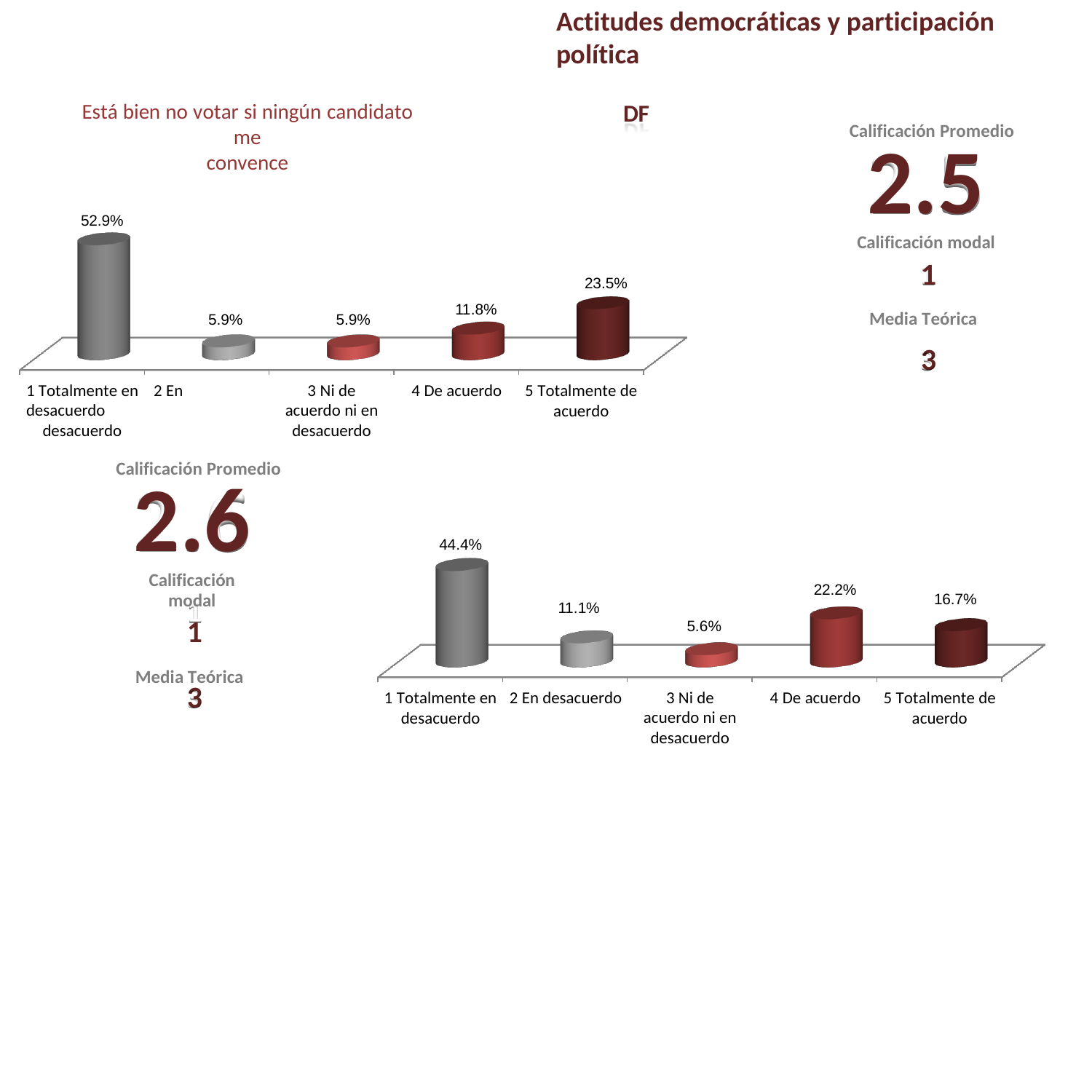

Actitudes democráticas y participación política
DF
Está bien no votar si ningún candidato me
convence

Calificación Promedio
2.5
Calificación modal
1

Media Teórica

3

52.9%

23.5%
11.8%
5.9%
5.9%

3 Ni de acuerdo ni en desacuerdo
1 Totalmente en    2 En desacuerdo
desacuerdo
4 De acuerdo
5 Totalmente de
acuerdo

Calificación Promedio
2.6
Calificación modal
1

Media Teórica

44.4%
22.2%

16.7%
11.1%
5.6%

3
3 Ni de acuerdo ni en desacuerdo
1 Totalmente en
desacuerdo
2 En desacuerdo
4 De acuerdo
5 Totalmente de
acuerdo